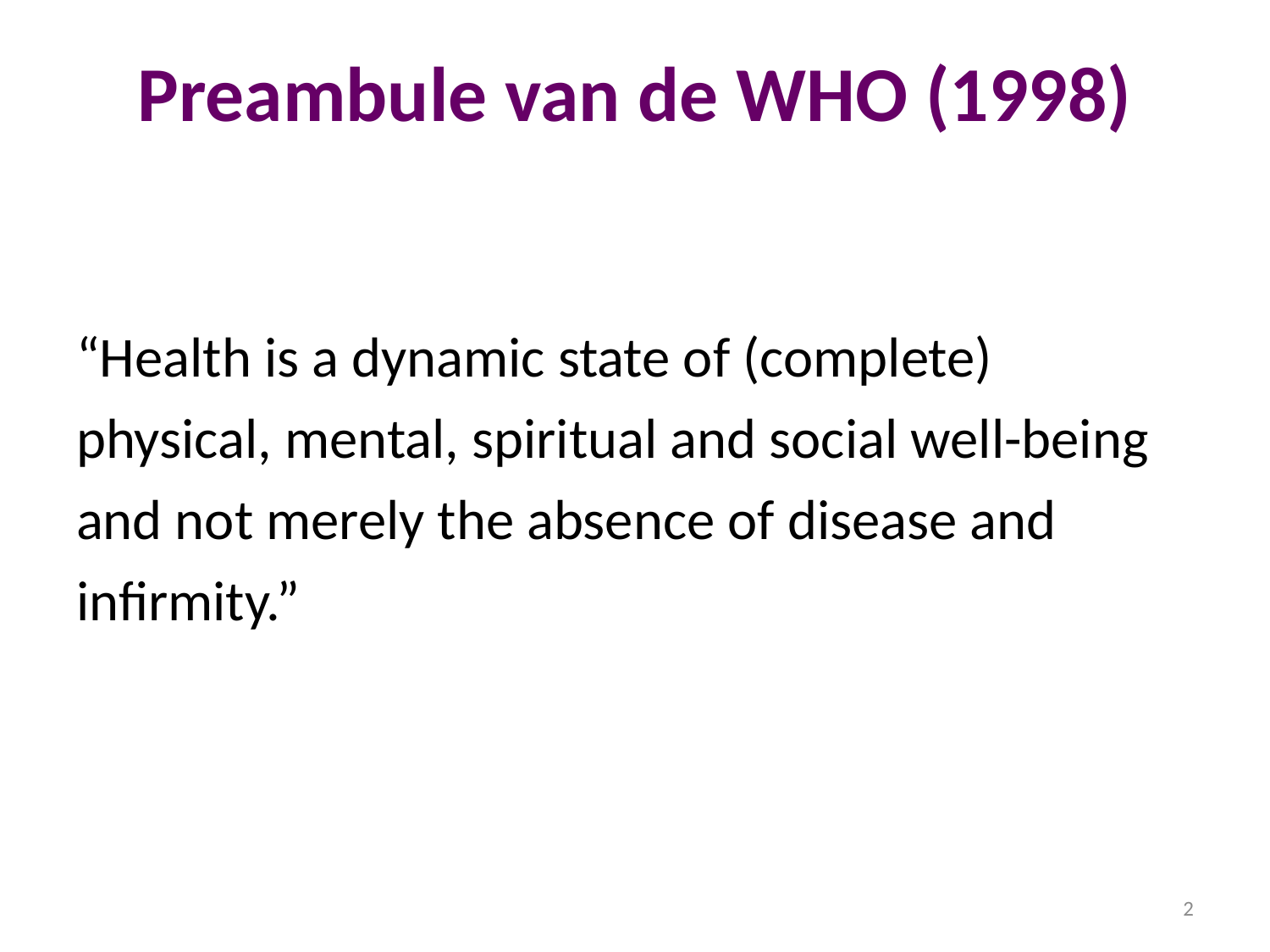

# Preambule van de WHO (1998)

“Health is a dynamic state of (complete) physical, mental, spiritual and social well-being and not merely the absence of disease and infirmity.”
2